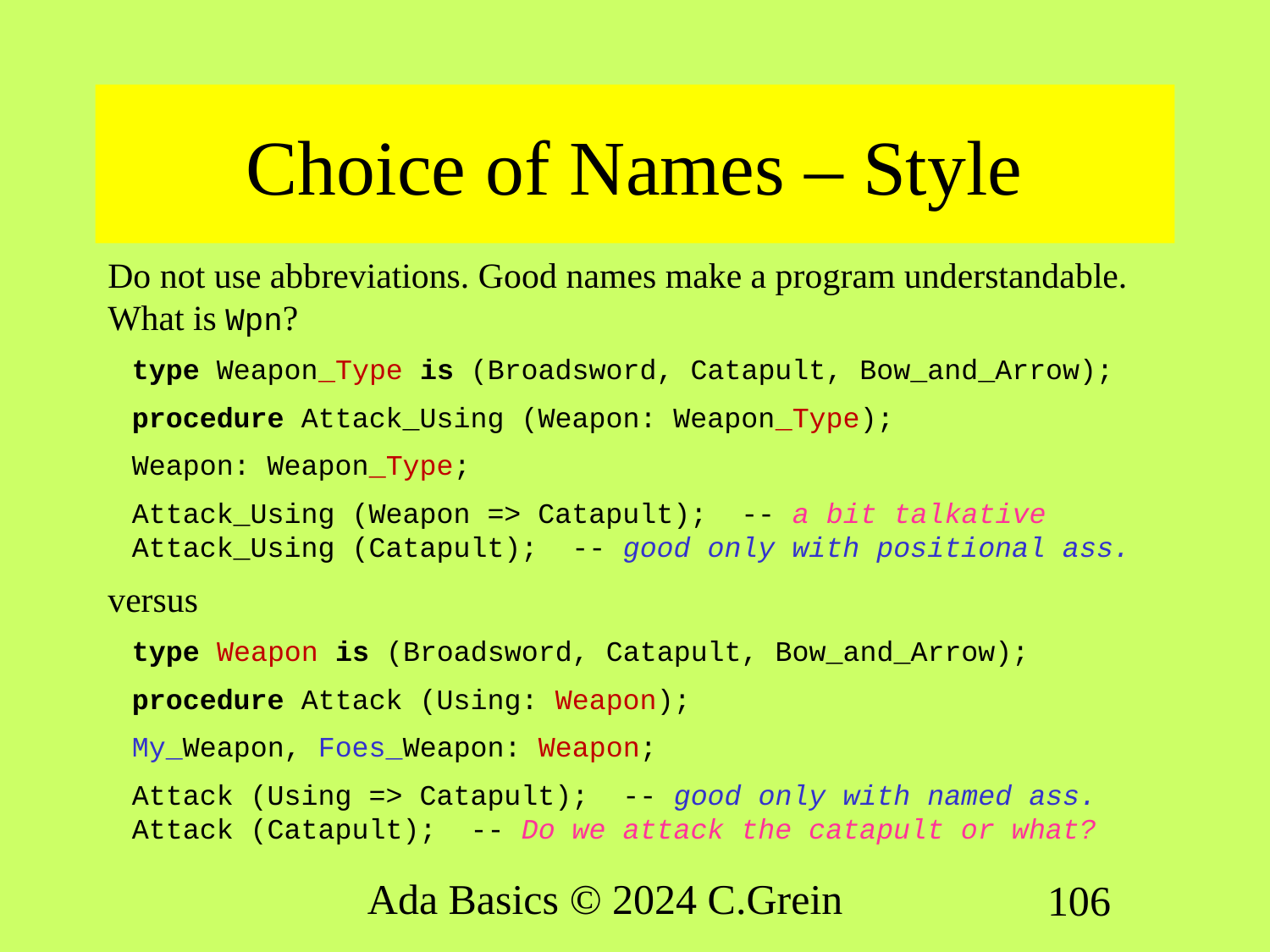

# Choice of Names – Style
Do not use abbreviations. Good names make a program understandable. What is Wpn?
type Weapon_Type is (Broadsword, Catapult, Bow_and_Arrow);
procedure Attack_Using (Weapon: Weapon_Type);
Weapon: Weapon_Type;
Attack_Using (Weapon => Catapult);  -- a bit talkative
Attack_Using (Catapult);  -- good only with positional ass.
versus
type Weapon is (Broadsword, Catapult, Bow_and_Arrow);
procedure Attack (Using: Weapon);
My_Weapon, Foes_Weapon: Weapon;
Attack (Using => Catapult);  -- good only with named ass.
Attack (Catapult);  -- Do we attack the catapult or what?
Ada Basics © 2024 C.Grein
106